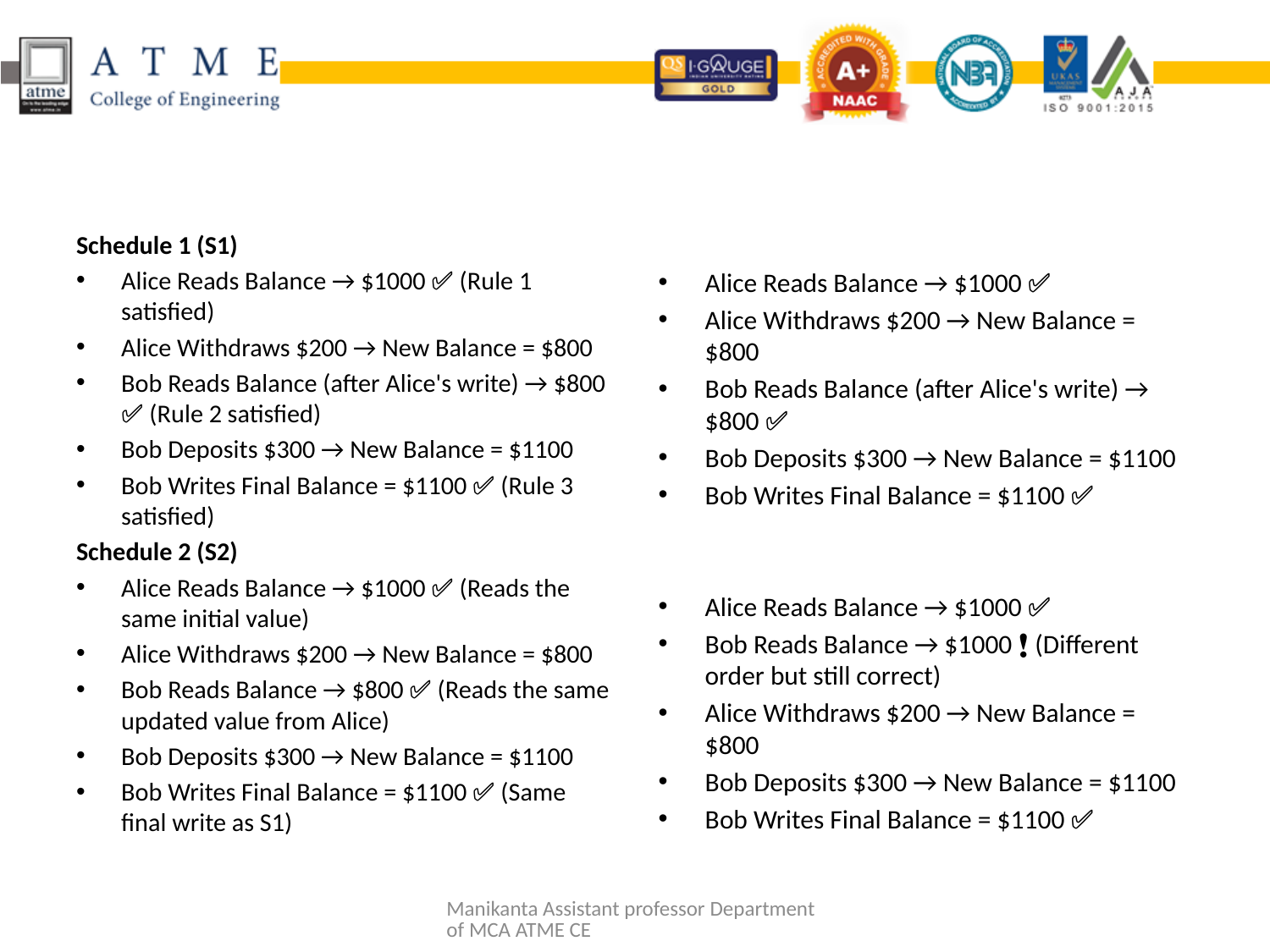

#
Schedule 1 (S1)
Alice Reads Balance → $1000 ✅ (Rule 1 satisfied)
Alice Withdraws $200 → New Balance = $800
Bob Reads Balance (after Alice's write) → $800 ✅ (Rule 2 satisfied)
Bob Deposits $300 → New Balance = $1100
Bob Writes Final Balance = $1100 ✅ (Rule 3 satisfied)
Schedule 2 (S2)
Alice Reads Balance → $1000 ✅ (Reads the same initial value)
Alice Withdraws $200 → New Balance = $800
Bob Reads Balance → $800 ✅ (Reads the same updated value from Alice)
Bob Deposits $300 → New Balance = $1100
Bob Writes Final Balance = $1100 ✅ (Same final write as S1)

Alice Reads Balance → $1000 ✅
Alice Withdraws $200 → New Balance = $800
Bob Reads Balance (after Alice's write) → $800 ✅
Bob Deposits $300 → New Balance = $1100
Bob Writes Final Balance = $1100 ✅

Alice Reads Balance → $1000 ✅
Bob Reads Balance → $1000 ❗ (Different order but still correct)
Alice Withdraws $200 → New Balance = $800
Bob Deposits $300 → New Balance = $1100
Bob Writes Final Balance = $1100 ✅
Manikanta Assistant professor Department of MCA ATME CE